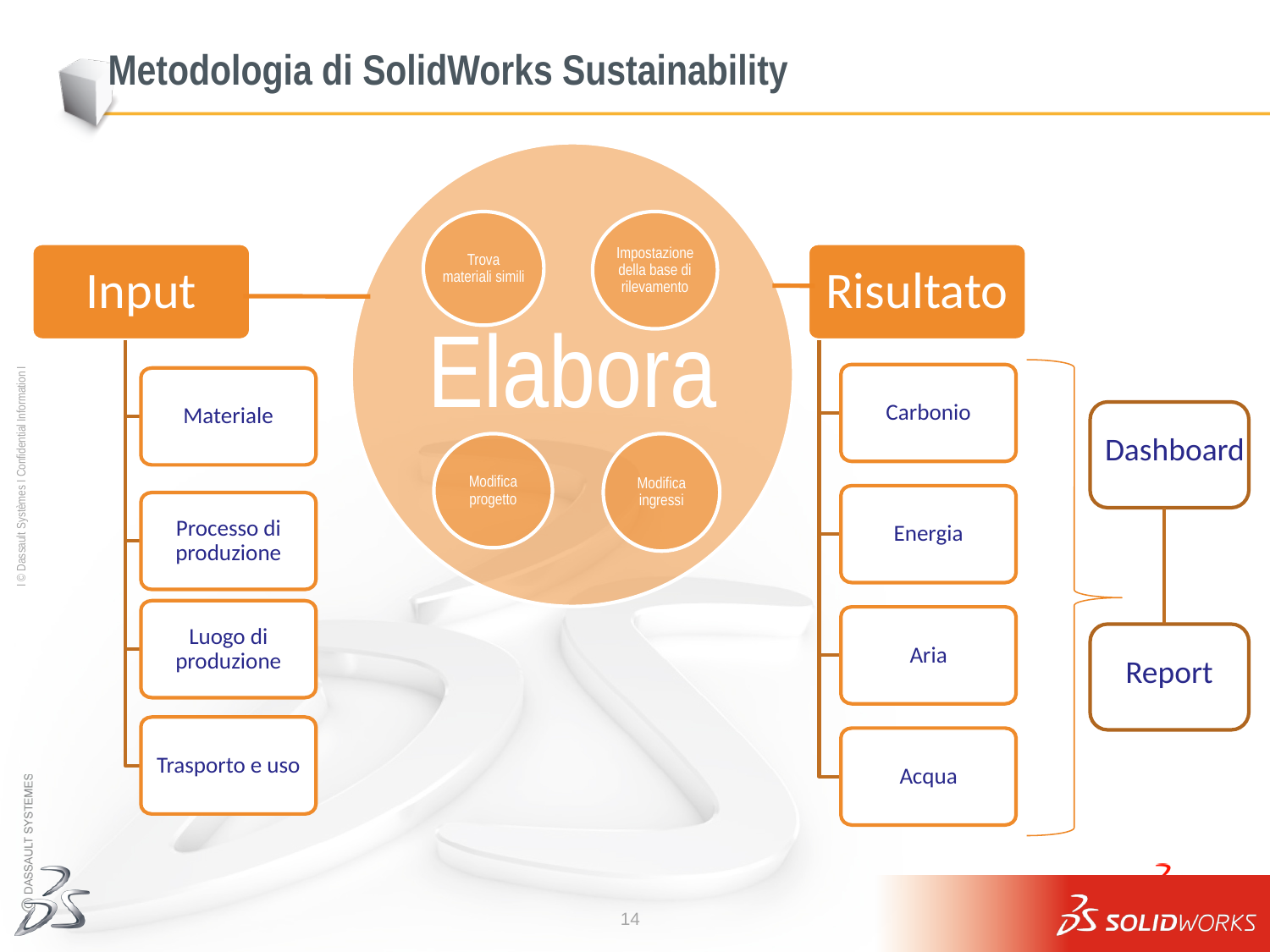

# Metodologia di SolidWorks Sustainability
Elabora
Impostazione della base di rilevamento
Modifica ingressi
Modifica progetto
Trova materiali simili

Input
Risultato

Carbonio
Materiale
Energia
Processo di produzione
Luogo di produzione
Aria
Trasporto e uso
Acqua

Dashboard

Report